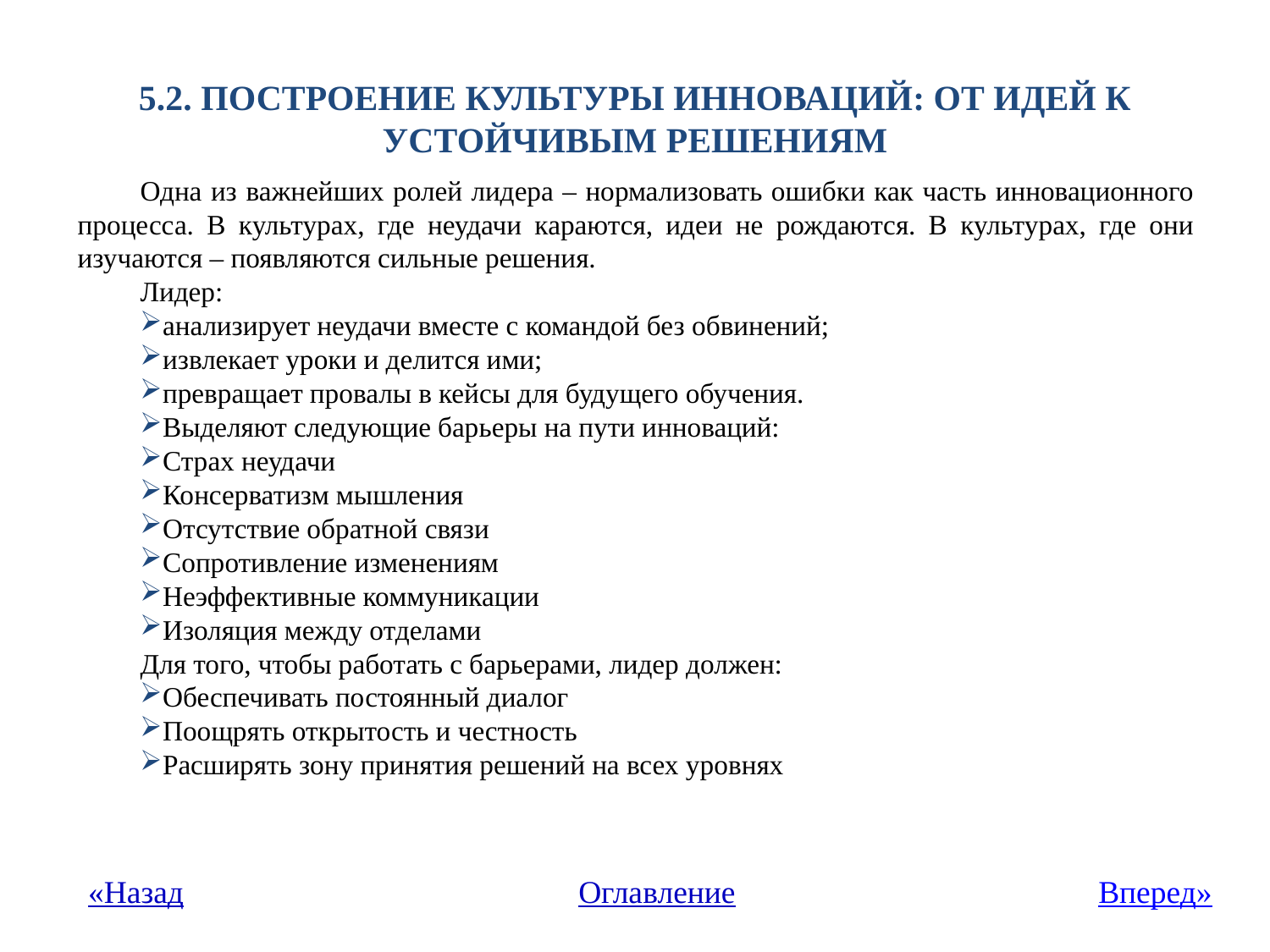

# 5.2. ПОСТРОЕНИЕ КУЛЬТУРЫ ИННОВАЦИЙ: ОТ ИДЕЙ К УСТОЙЧИВЫМ РЕШЕНИЯМ
Одна из важнейших ролей лидера – нормализовать ошибки как часть инновационного процесса. В культурах, где неудачи караются, идеи не рождаются. В культурах, где они изучаются – появляются сильные решения.
Лидер:
анализирует неудачи вместе с командой без обвинений;
извлекает уроки и делится ими;
превращает провалы в кейсы для будущего обучения.
Выделяют следующие барьеры на пути инноваций:
Страх неудачи
Консерватизм мышления
Отсутствие обратной связи
Сопротивление изменениям
Неэффективные коммуникации
Изоляция между отделами
Для того, чтобы работать с барьерами, лидер должен:
Обеспечивать постоянный диалог
Поощрять открытость и честность
Расширять зону принятия решений на всех уровнях

«Назад
Оглавление
Вперед»